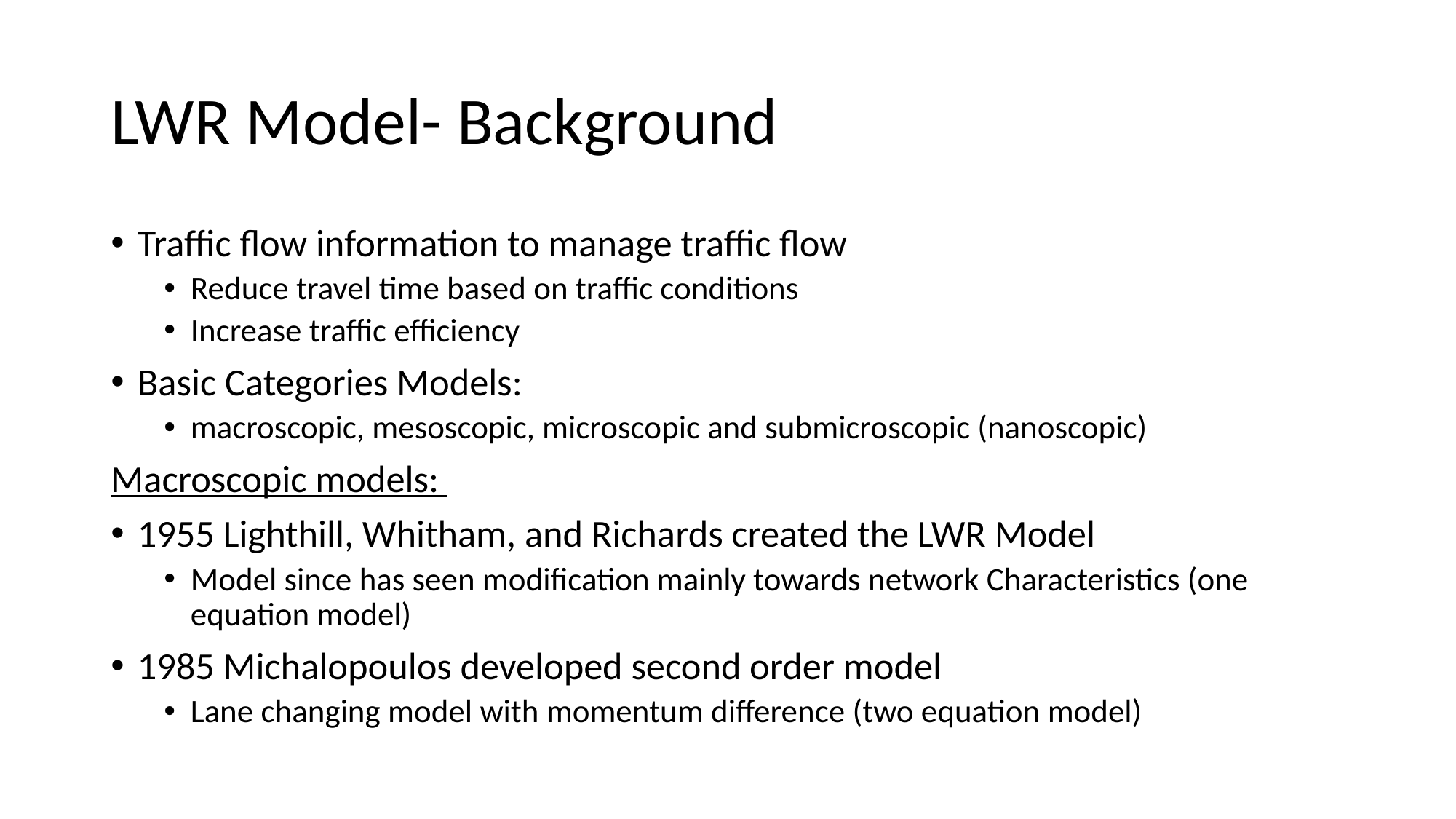

# LWR Model- Background
Traffic flow information to manage traffic flow
Reduce travel time based on traffic conditions
Increase traffic efficiency
Basic Categories Models:
macroscopic, mesoscopic, microscopic and submicroscopic (nanoscopic)
Macroscopic models:
1955 Lighthill, Whitham, and Richards created the LWR Model
Model since has seen modification mainly towards network Characteristics (one equation model)
1985 Michalopoulos developed second order model
Lane changing model with momentum difference (two equation model)